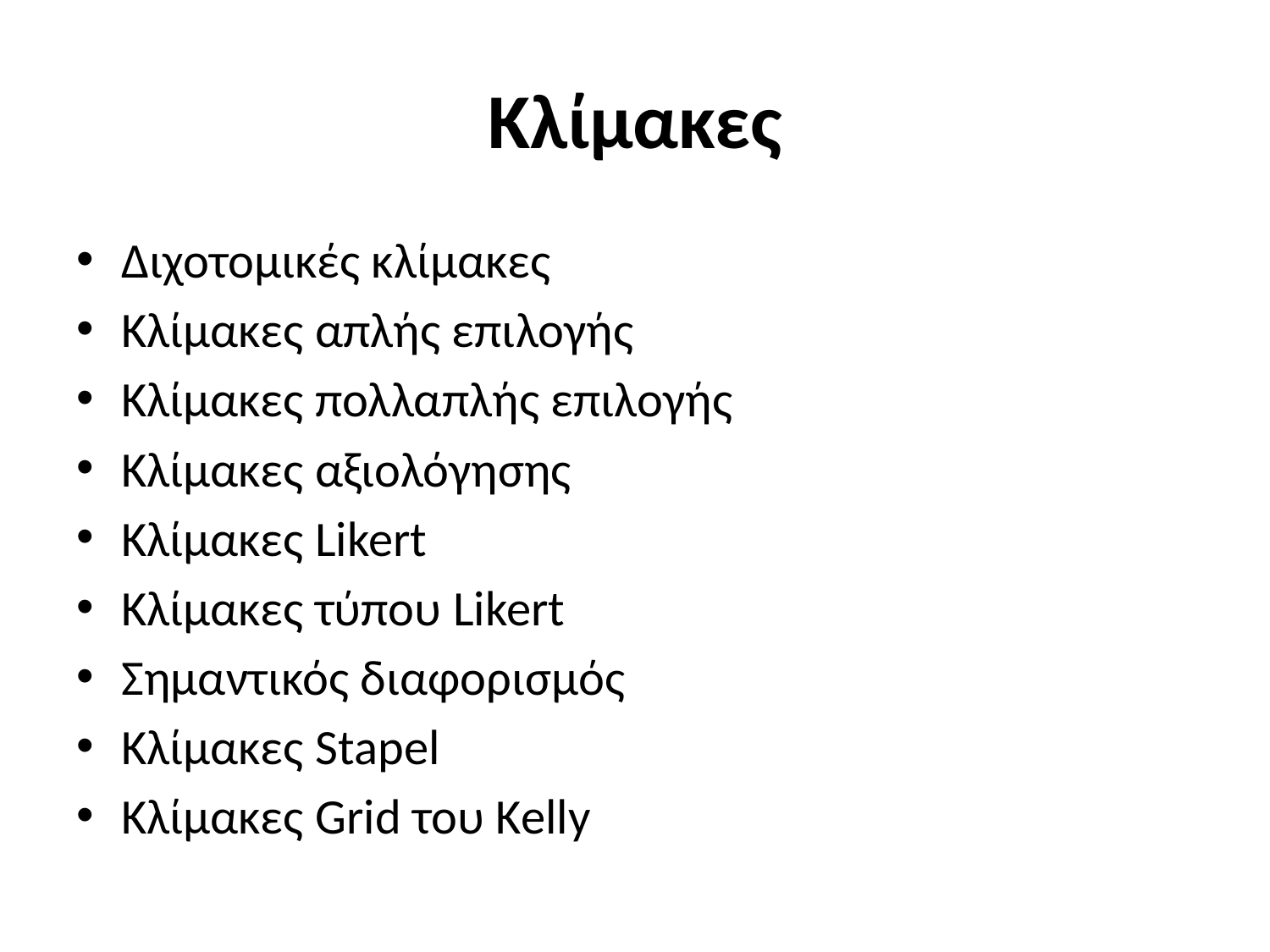

# Κλίμακες
Διχοτομικές κλίμακες
Κλίμακες απλής επιλογής
Κλίμακες πολλαπλής επιλογής
Κλίμακες αξιολόγησης
Κλίμακες Likert
Κλίμακες τύπου Likert
Σημαντικός διαφορισμός
Κλίμακες Stapel
Κλίμακες Grid του Kelly